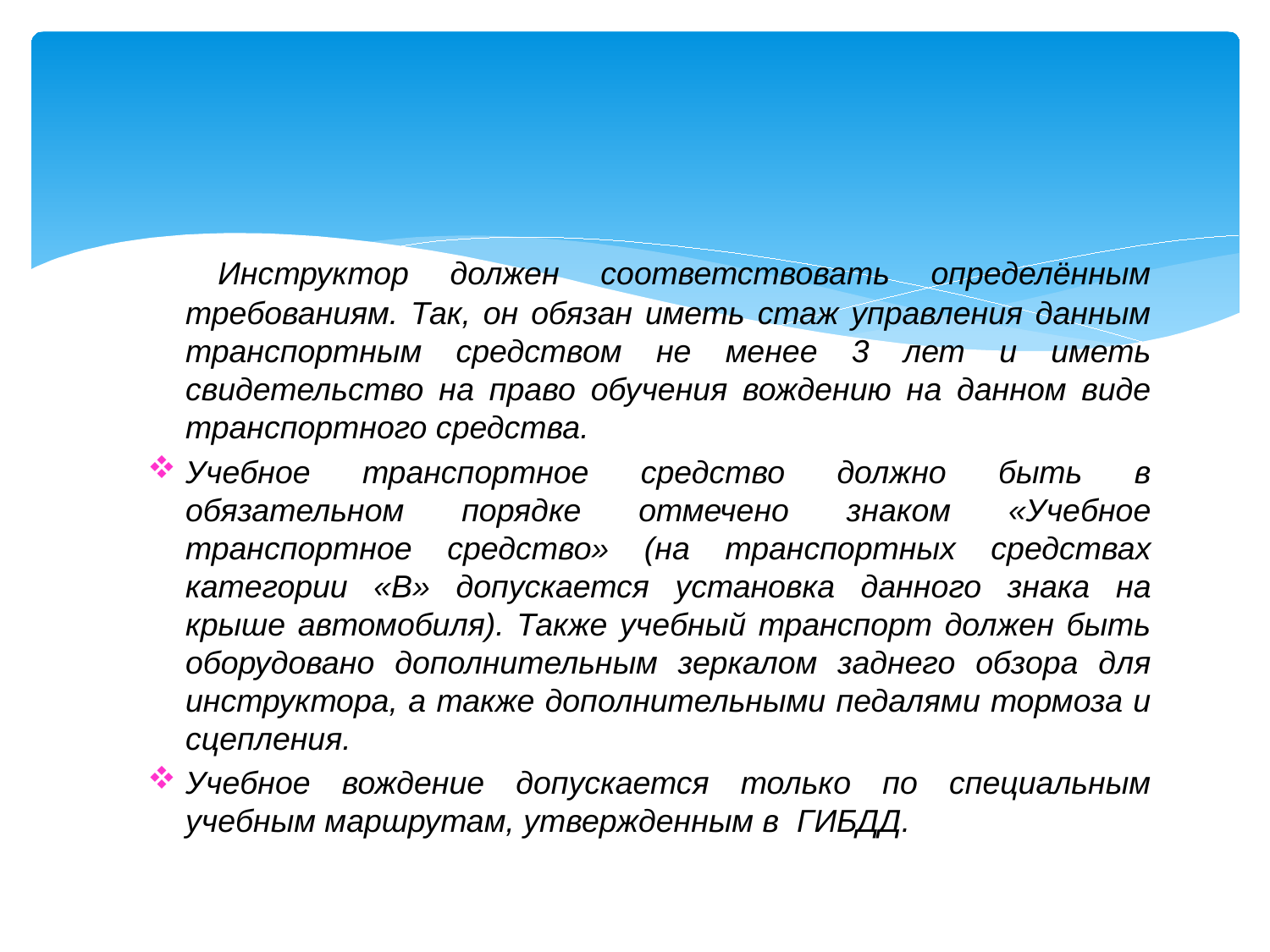

Инструктор должен соответствовать определённым требованиям. Так, он обязан иметь стаж управления данным транспортным средством не менее 3 лет и иметь свидетельство на право обучения вождению на данном виде транспортного средства.
Учебное транспортное средство должно быть в обязательном порядке отмечено знаком «Учебное транспортное средство» (на транспортных средствах категории «B» допускается установка данного знака на крыше автомобиля). Также учебный транспорт должен быть оборудовано дополнительным зеркалом заднего обзора для инструктора, а также дополнительными педалями тормоза и сцепления.
Учебное вождение допускается только по специальным учебным маршрутам, утвержденным в  ГИБДД.